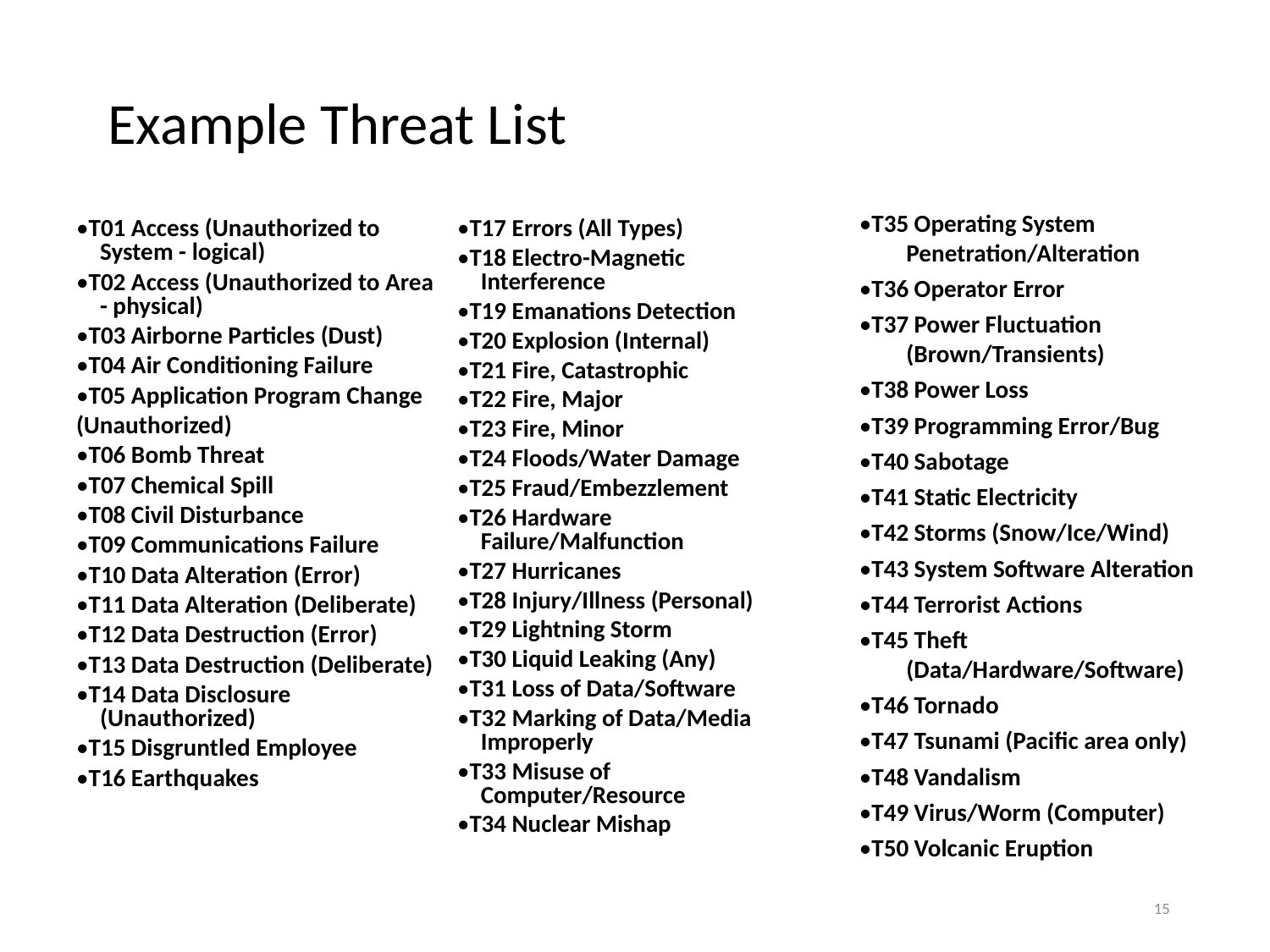

# Example Threat List
•T35 Operating System Penetration/Alteration
•T36 Operator Error
•T37 Power Fluctuation (Brown/Transients)
•T38 Power Loss
•T39 Programming Error/Bug
•T40 Sabotage
•T41 Static Electricity
•T42 Storms (Snow/Ice/Wind)
•T43 System Software Alteration
•T44 Terrorist Actions
•T45 Theft (Data/Hardware/Software)
•T46 Tornado
•T47 Tsunami (Pacific area only)
•T48 Vandalism
•T49 Virus/Worm (Computer)
•T50 Volcanic Eruption

•T01 Access (Unauthorized to System - logical)
•T02 Access (Unauthorized to Area - physical)
•T03 Airborne Particles (Dust)
•T04 Air Conditioning Failure
•T05 Application Program Change
(Unauthorized)
•T06 Bomb Threat
•T07 Chemical Spill
•T08 Civil Disturbance
•T09 Communications Failure
•T10 Data Alteration (Error)
•T11 Data Alteration (Deliberate)
•T12 Data Destruction (Error)
•T13 Data Destruction (Deliberate)
•T14 Data Disclosure (Unauthorized)
•T15 Disgruntled Employee
•T16 Earthquakes

•T17 Errors (All Types)
•T18 Electro-Magnetic Interference
•T19 Emanations Detection
•T20 Explosion (Internal)
•T21 Fire, Catastrophic
•T22 Fire, Major
•T23 Fire, Minor
•T24 Floods/Water Damage
•T25 Fraud/Embezzlement
•T26 Hardware Failure/Malfunction
•T27 Hurricanes
•T28 Injury/Illness (Personal)
•T29 Lightning Storm
•T30 Liquid Leaking (Any)
•T31 Loss of Data/Software
•T32 Marking of Data/Media Improperly
•T33 Misuse of Computer/Resource
•T34 Nuclear Mishap
15